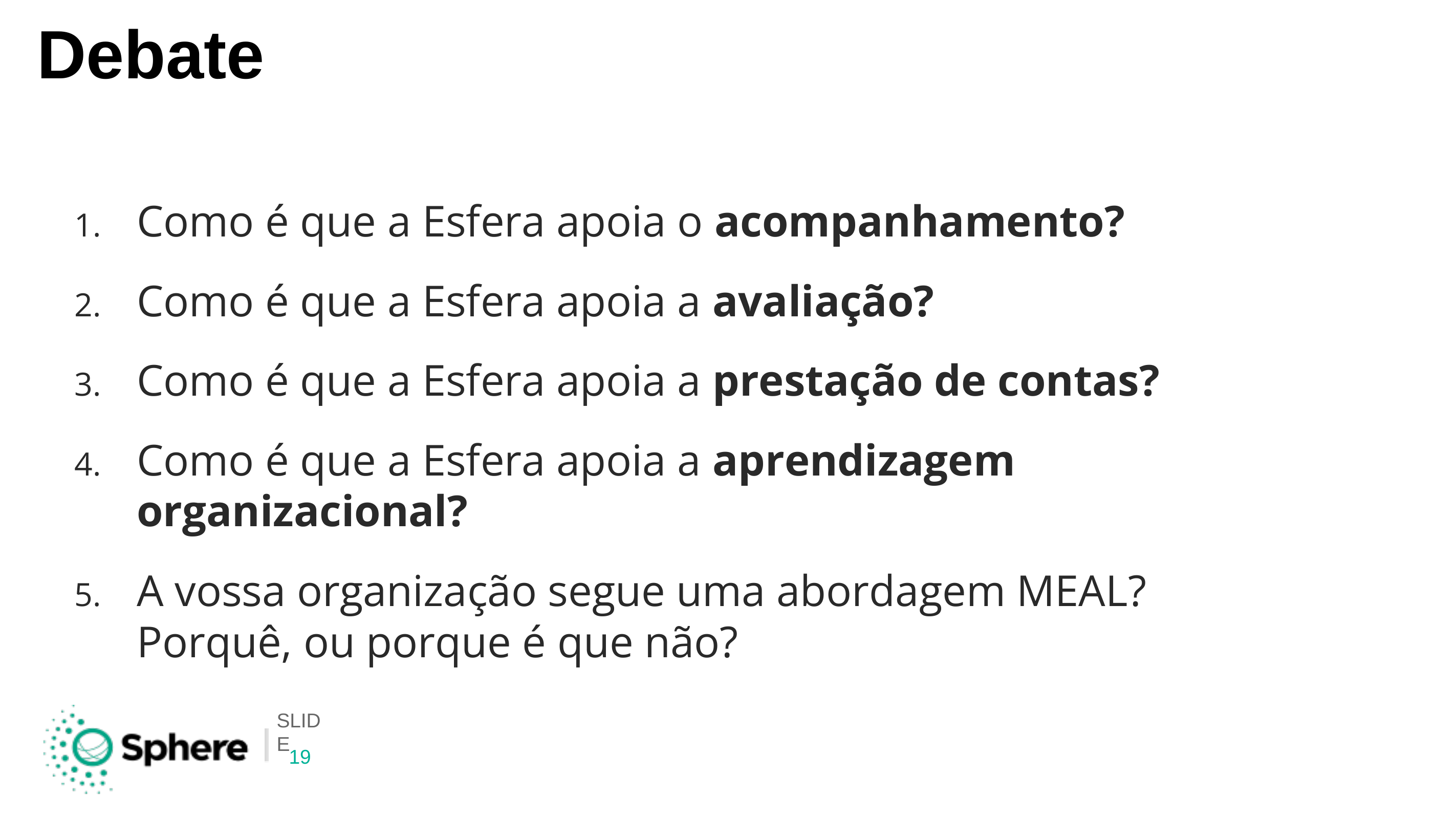

# Debate
Como é que a Esfera apoia o acompanhamento?
Como é que a Esfera apoia a avaliação?
Como é que a Esfera apoia a prestação de contas?
Como é que a Esfera apoia a aprendizagem organizacional?
A vossa organização segue uma abordagem MEAL? Porquê, ou porque é que não?
19